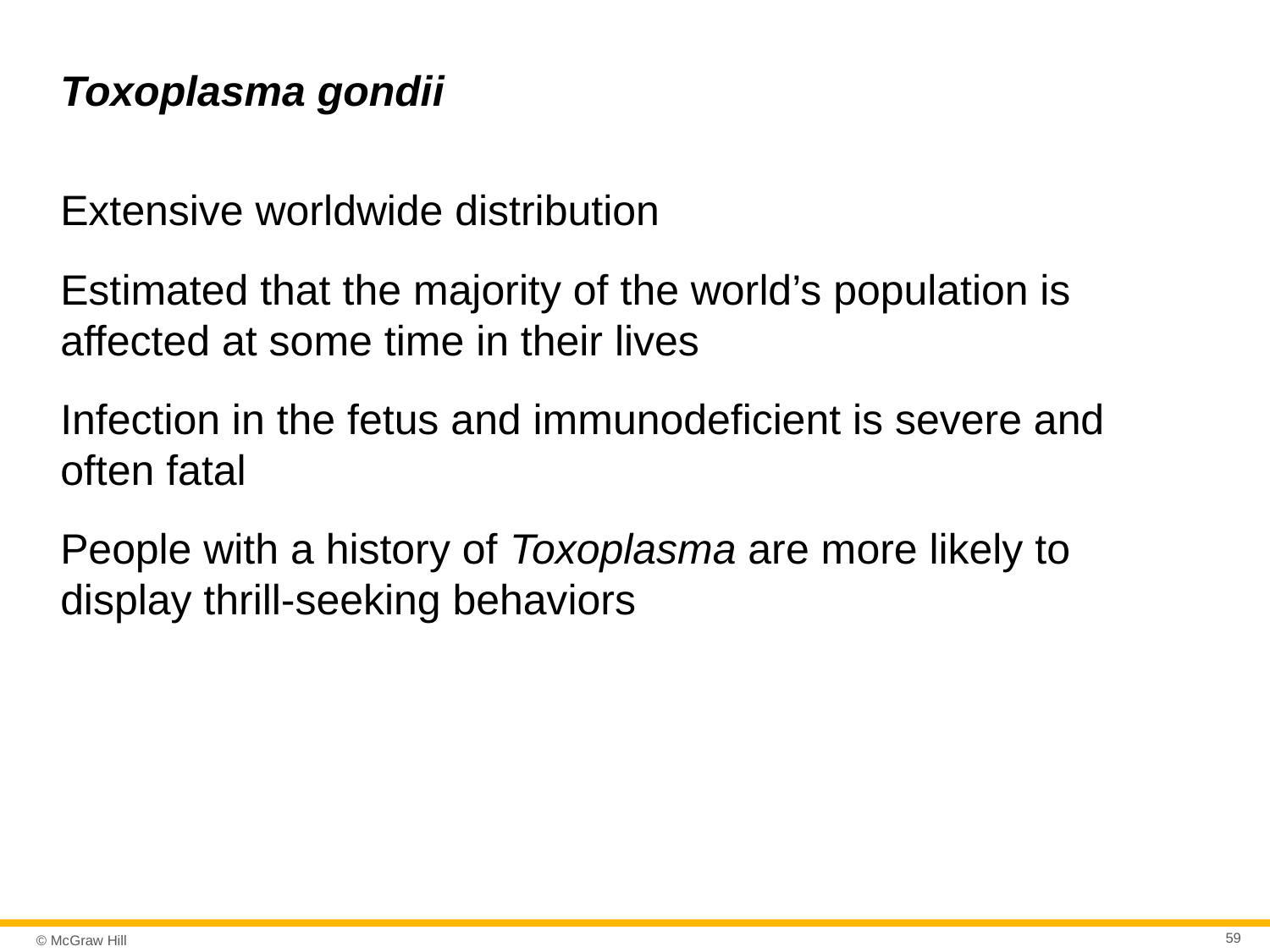

# Toxoplasma gondii
Extensive worldwide distribution
Estimated that the majority of the world’s population is affected at some time in their lives
Infection in the fetus and immunodeficient is severe and often fatal
People with a history of Toxoplasma are more likely to display thrill-seeking behaviors